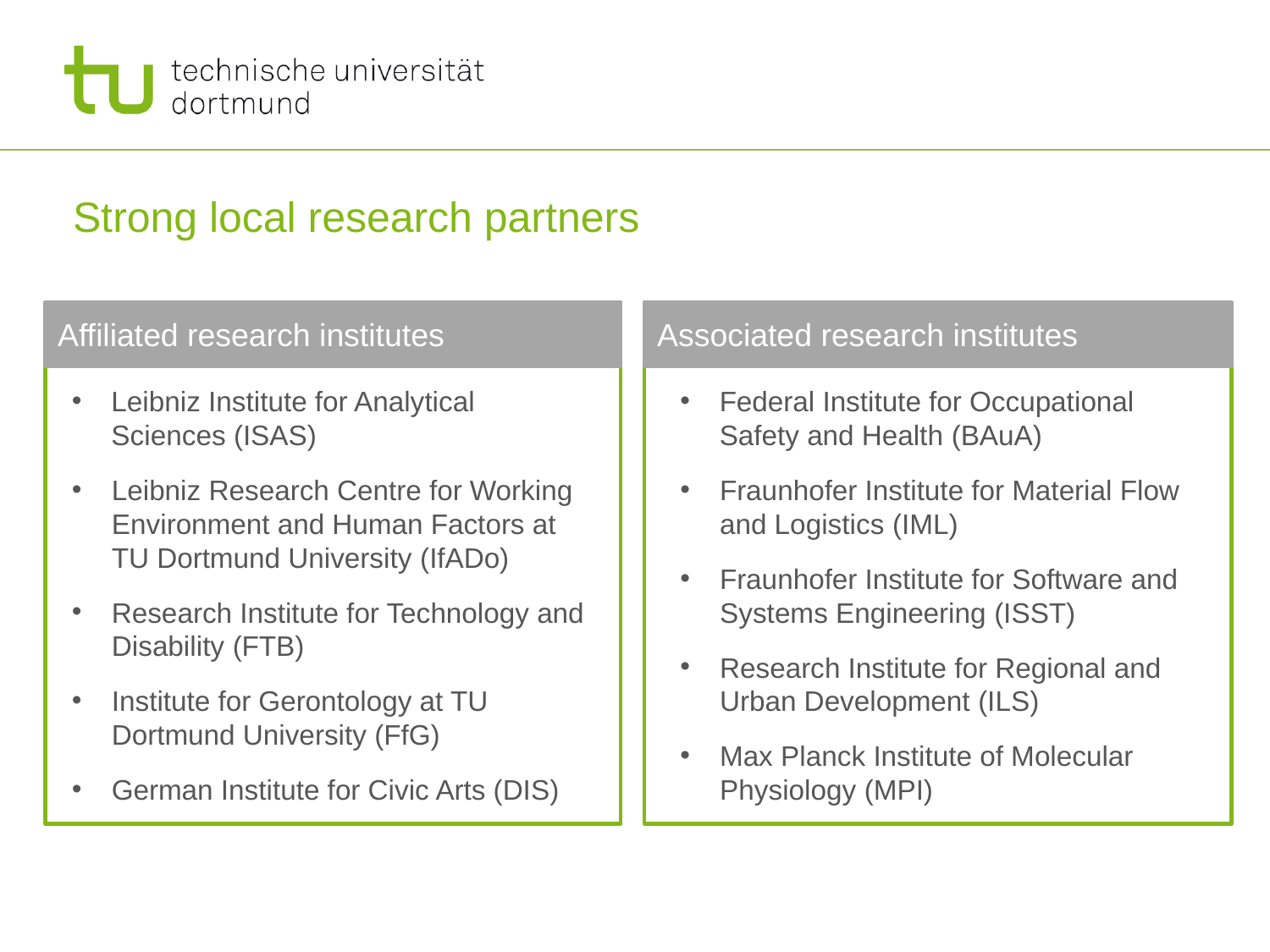

# Strong local research partners
Affiliated research institutes
Associated research institutes

Leibniz Institute for Analytical Sciences (ISAS)
Leibniz Research Centre for Working Environment and Human Factors at TU Dortmund University (IfADo)
Research Institute for Technology and Disability (FTB)
Institute for Gerontology at TU Dortmund University (FfG)
German Institute for Civic Arts (DIS)

Federal Institute for Occupational Safety and Health (BAuA)
Fraunhofer Institute for Material Flow and Logistics (IML)
Fraunhofer Institute for Software and Systems Engineering (ISST)
Research Institute for Regional and Urban Development (ILS)
Max Planck Institute of Molecular Physiology (MPI)